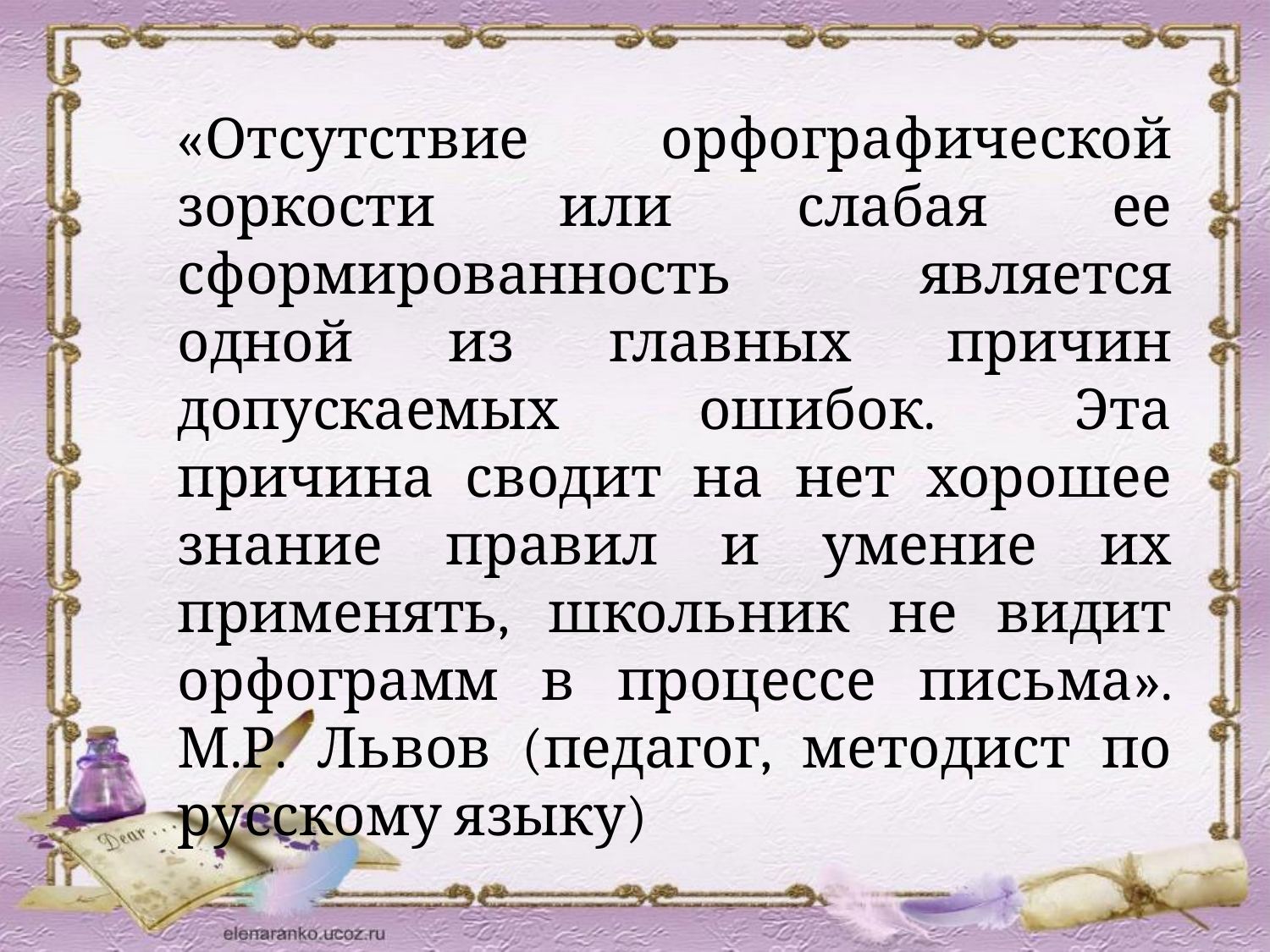

«Отсутствие орфографической зоркости или слабая ее сформированность является одной из главных причин допускаемых ошибок. Эта причина сводит на нет хорошее знание правил и умение их применять, школьник не видит орфограмм в процессе письма».
М.Р. Львов (педагог, методист по русскому языку)